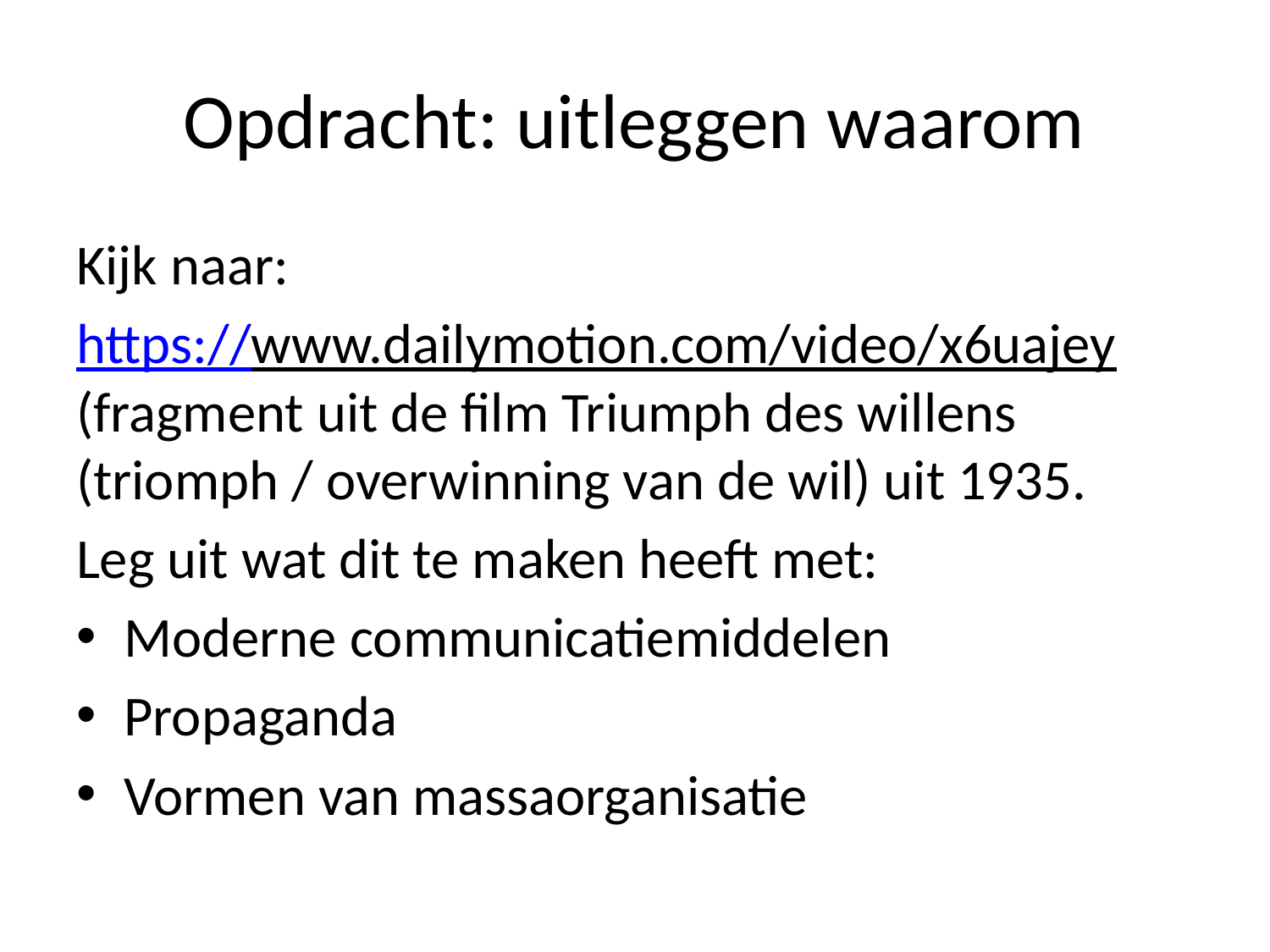

# Opdracht: uitleggen waarom
Kijk naar:
https://www.dailymotion.com/video/x6uajey (fragment uit de film Triumph des willens (triomph / overwinning van de wil) uit 1935.
Leg uit wat dit te maken heeft met:
Moderne communicatiemiddelen
Propaganda
Vormen van massaorganisatie